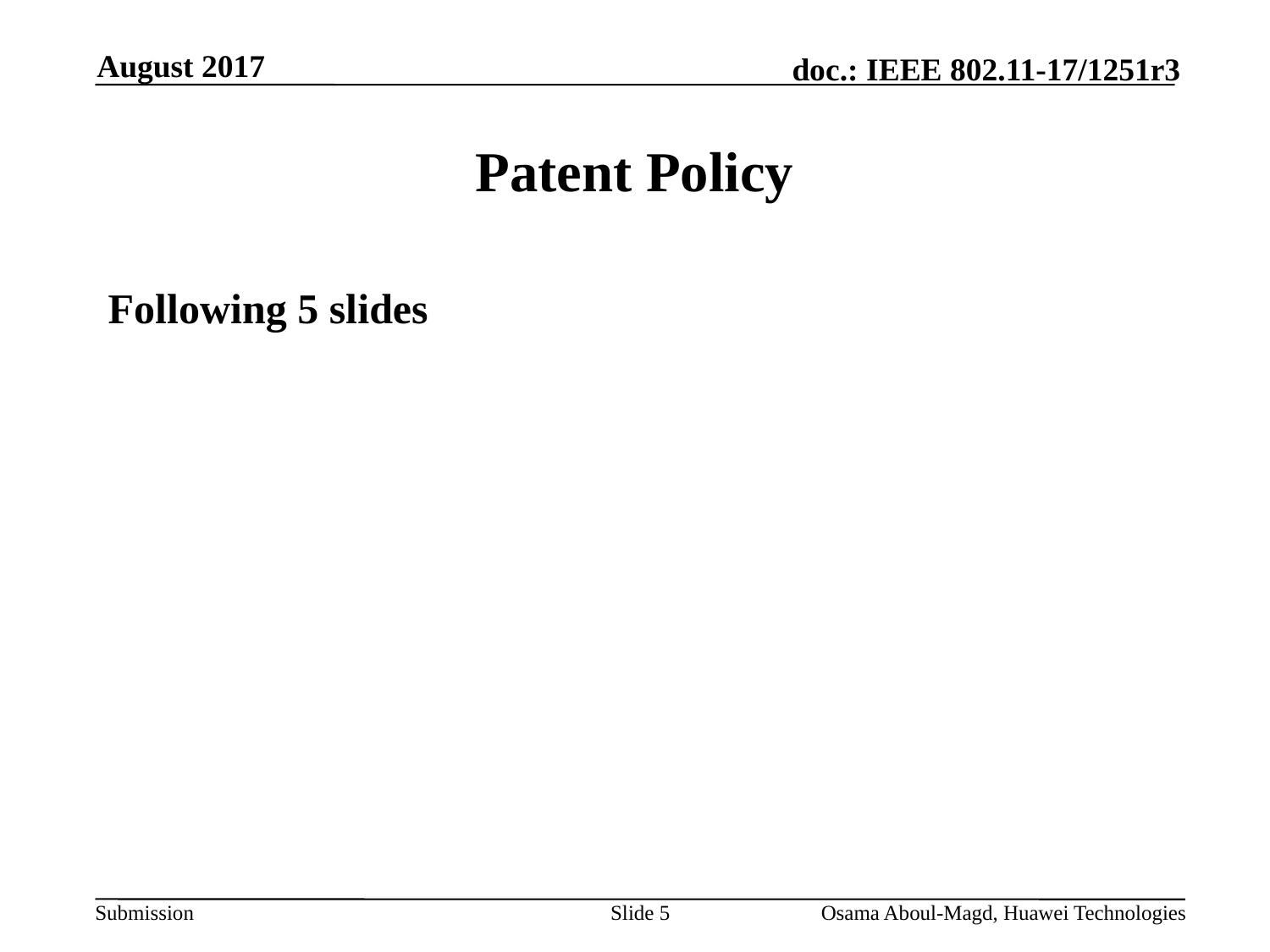

August 2017
# Patent Policy
Following 5 slides
Slide 5
Osama Aboul-Magd, Huawei Technologies